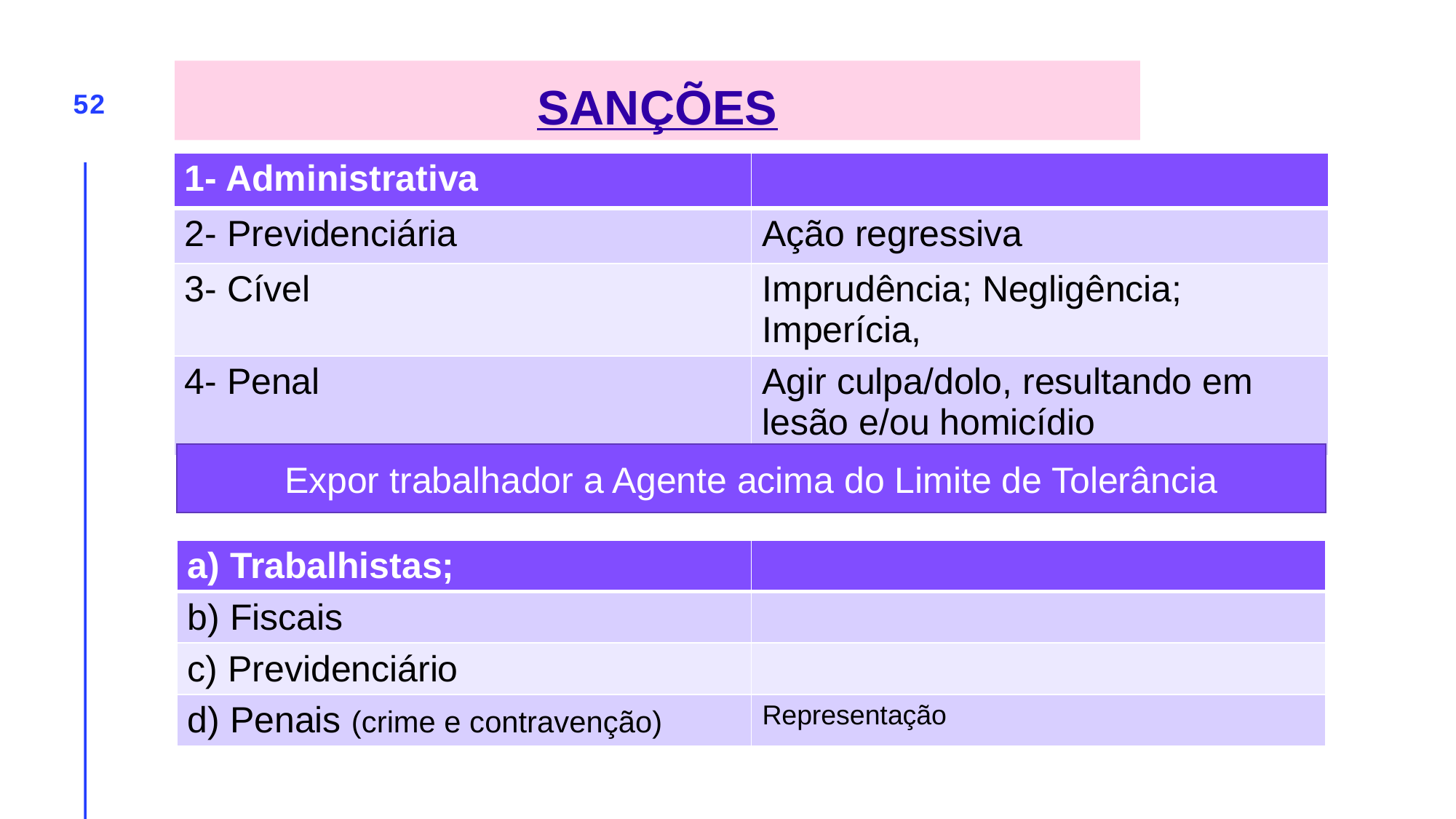

SANÇÕES
52
| 1- Administrativa |  |
| --- | --- |
| 2- Previdenciária | Ação regressiva |
| 3- Cível | Imprudência; Negligência; Imperícia, |
| 4- Penal | Agir culpa/dolo, resultando em lesão e/ou homicídio |
Expor trabalhador a Agente acima do Limite de Tolerância
| a) Trabalhistas; |  |
| --- | --- |
| b) Fiscais |  |
| c) Previdenciário |  |
| d) Penais (crime e contravenção) | Representação |